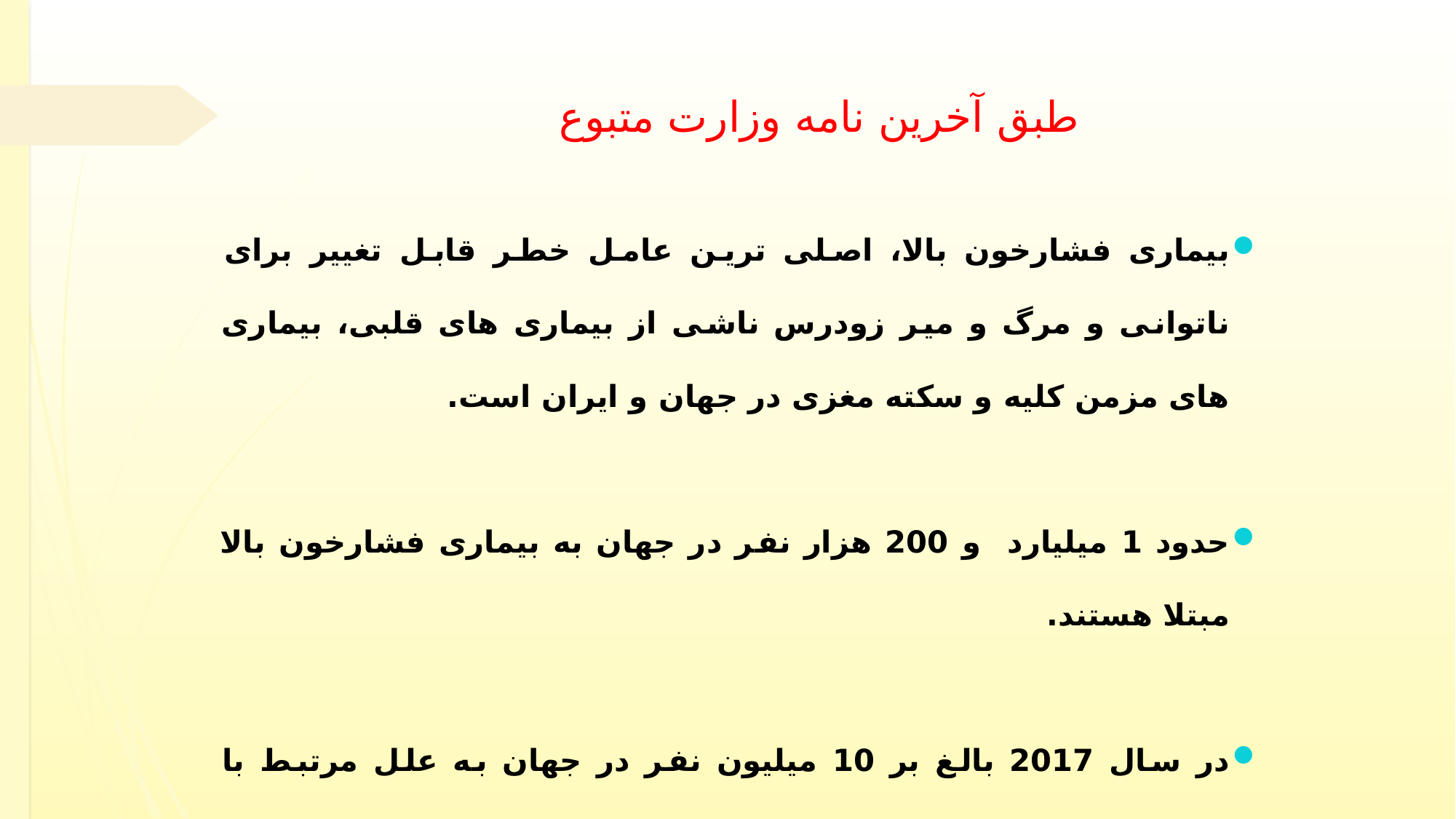

# طبق آخرین نامه وزارت متبوع
بیماری فشارخون بالا، اصلی ترین عامل خطر قابل تغییر برای ناتوانی و مرگ و میر زودرس ناشی از بیماری های قلبی، بیماری های مزمن کلیه و سکته مغزی در جهان و ایران است.

حدود 1 میلیارد  و 200 هزار نفر در جهان به بیماری فشارخون بالا مبتلا هستند.

در سال 2017 بالغ بر 10 میلیون نفر در جهان به علل مرتبط با فشارخون بالا جان خود را از دست داده اند.